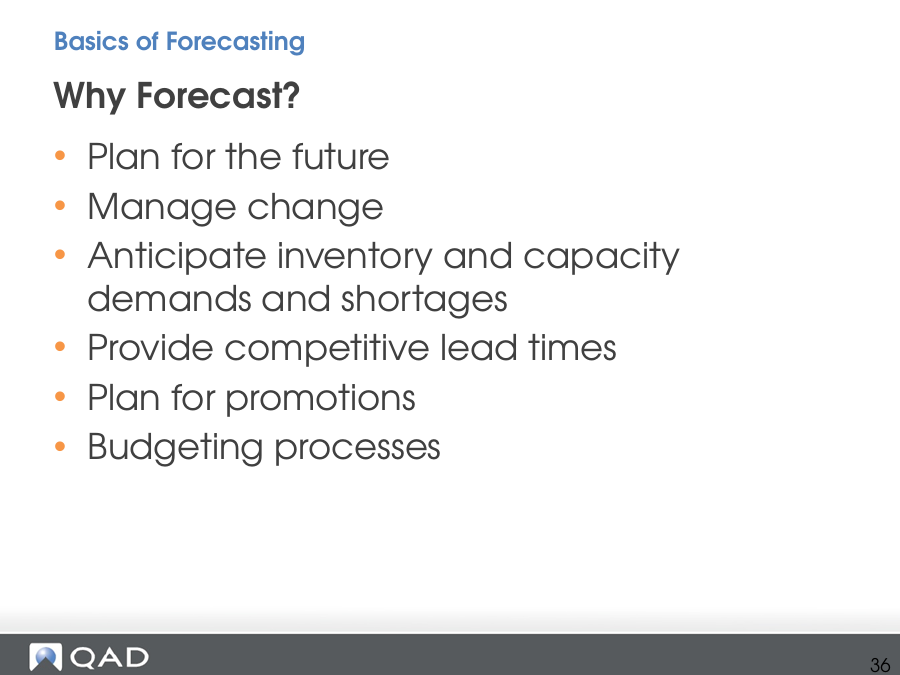

Basics of Forecasting
# Why Forecast?
Plan for the future
Manage change
Anticipate inventory and capacity demands and shortages
Provide competitive lead times
Plan for promotions
Budgeting processes

36